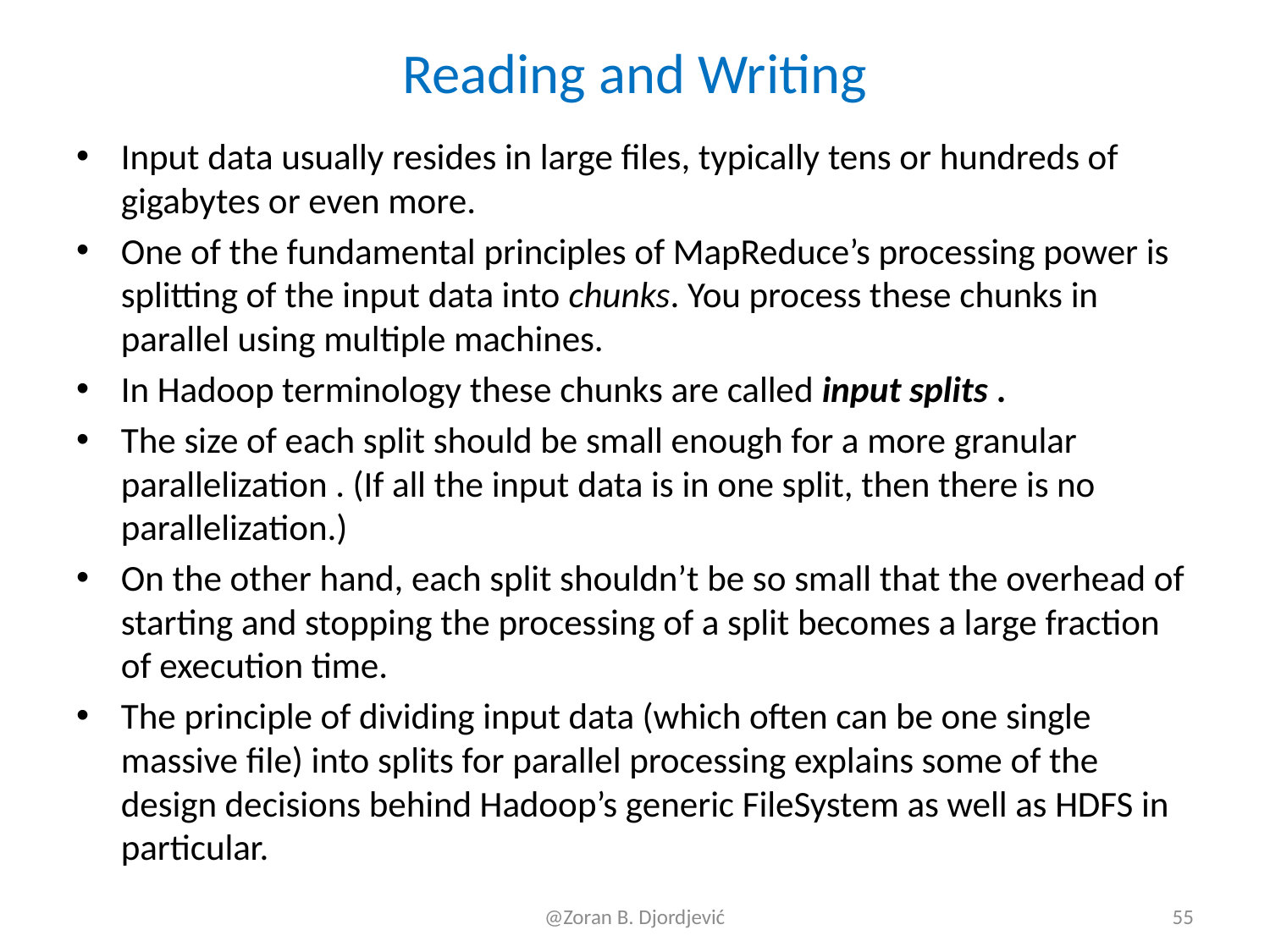

# Reading and Writing
Input data usually resides in large files, typically tens or hundreds of gigabytes or even more.
One of the fundamental principles of MapReduce’s processing power is splitting of the input data into chunks. You process these chunks in parallel using multiple machines.
In Hadoop terminology these chunks are called input splits .
The size of each split should be small enough for a more granular parallelization . (If all the input data is in one split, then there is no parallelization.)
On the other hand, each split shouldn’t be so small that the overhead of starting and stopping the processing of a split becomes a large fraction of execution time.
The principle of dividing input data (which often can be one single massive file) into splits for parallel processing explains some of the design decisions behind Hadoop’s generic FileSystem as well as HDFS in particular.
@Zoran B. Djordjević
55